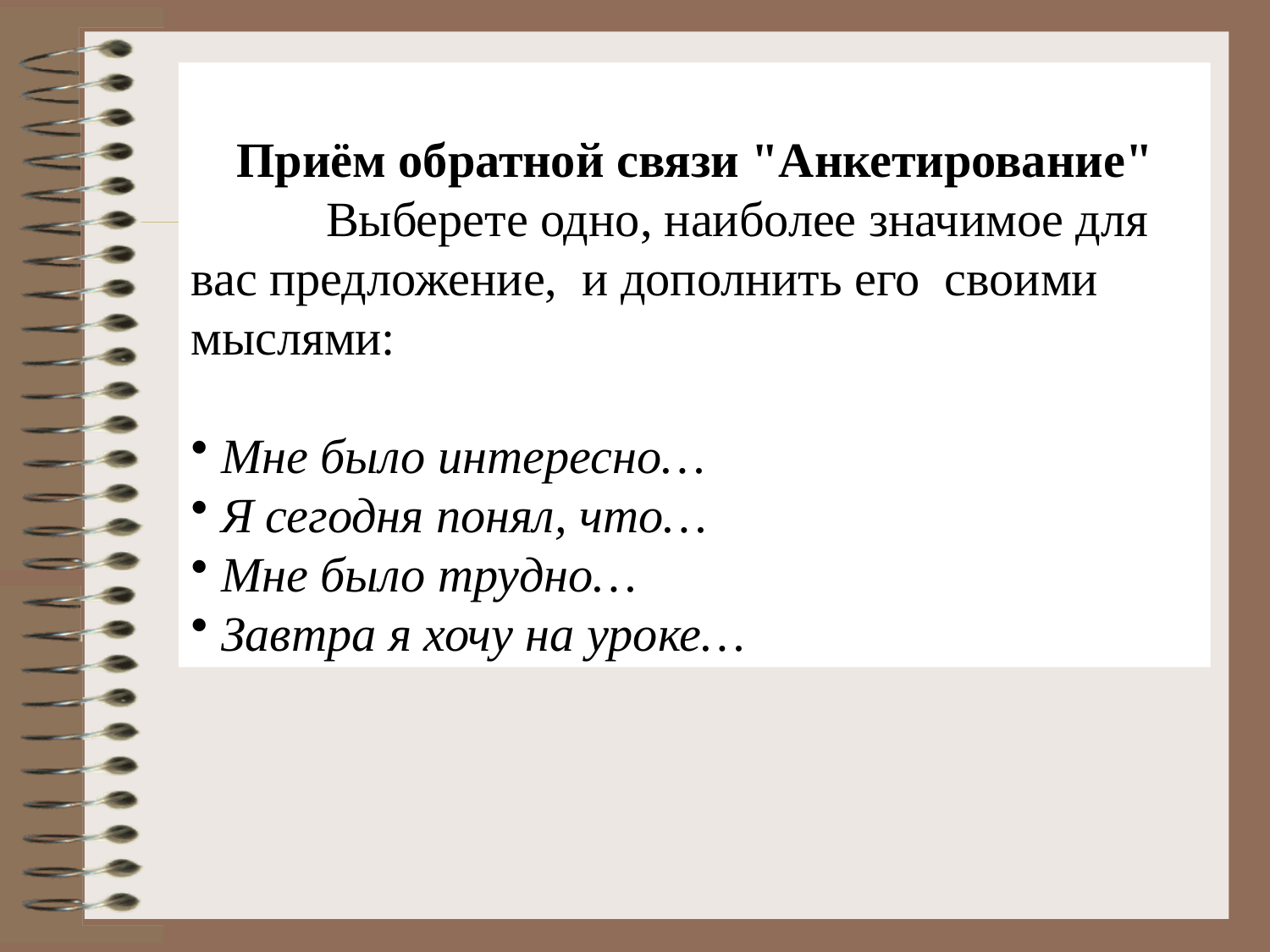

Приём обратной связи "Анкетирование"
           Выберете одно, наиболее значимое для вас предложение,  и дополнить его  своими мыслями:

Мне было интересно…
Я сегодня понял, что…
Мне было трудно…
Завтра я хочу на уроке…